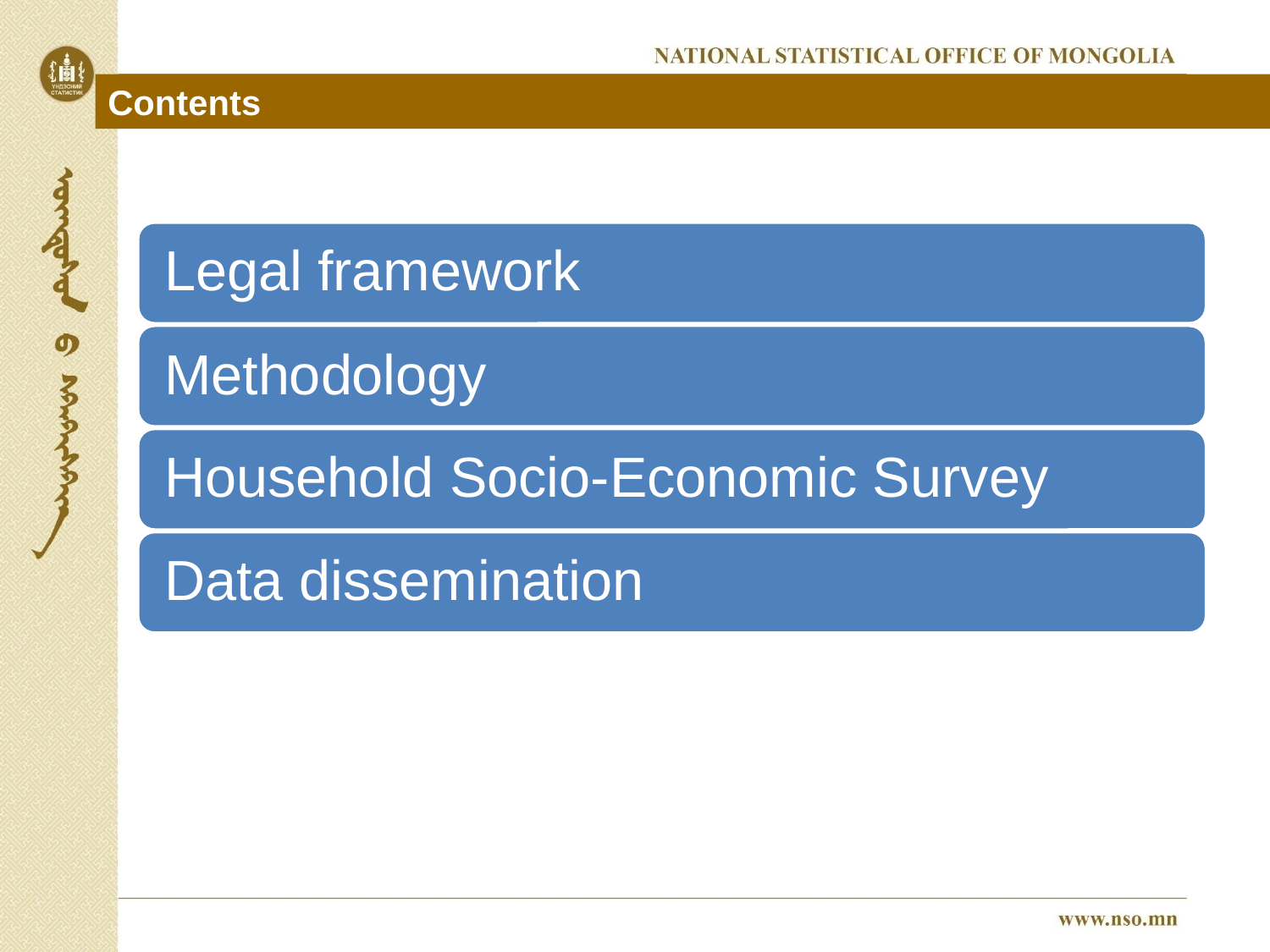

Contents
Legal framework
Methodology
Household Socio-Economic Survey
Data dissemination